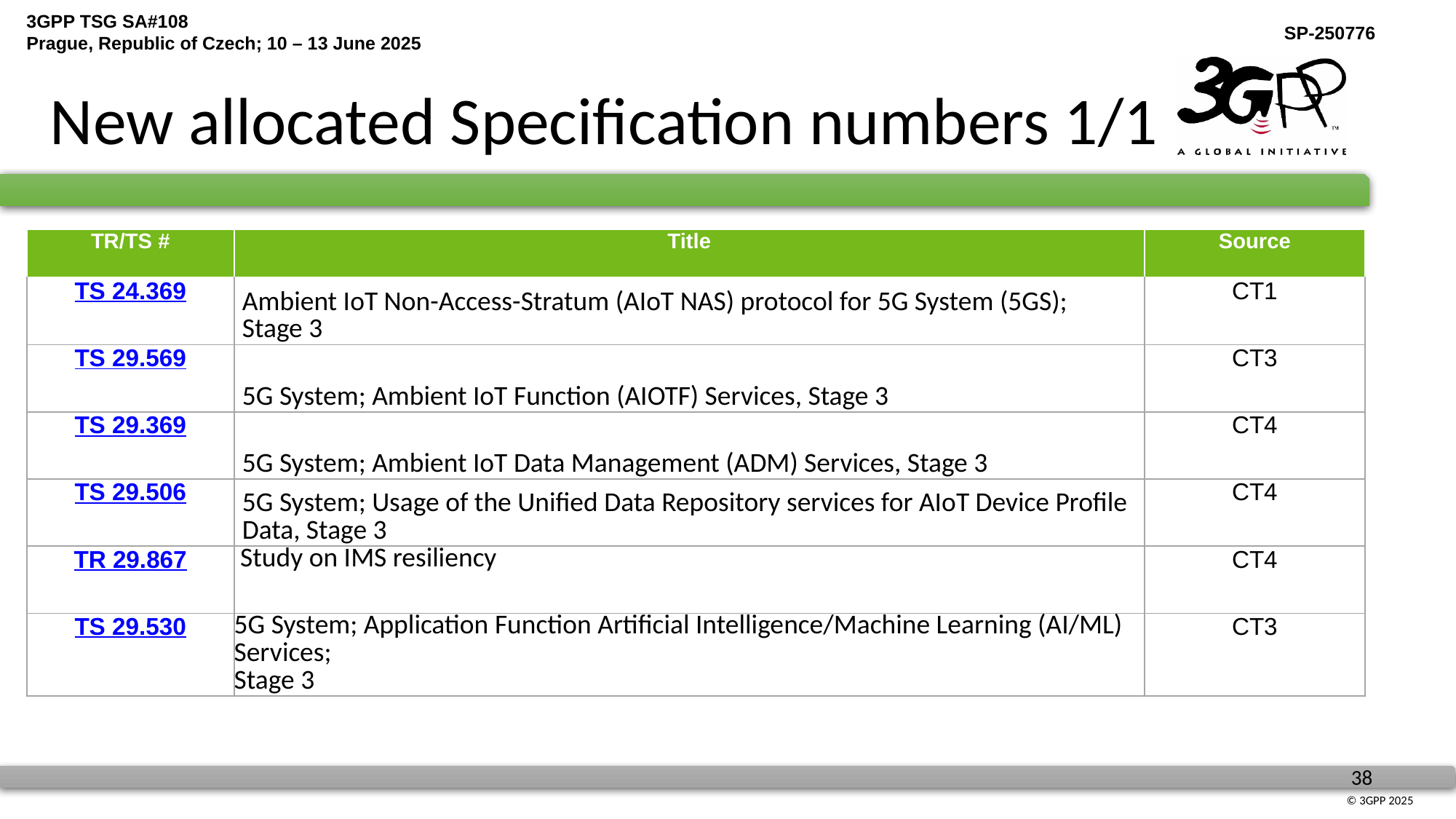

# New allocated Specification numbers 1/1
| TR/TS # | Title | Source |
| --- | --- | --- |
| TS 24.369 | Ambient IoT Non-Access-Stratum (AIoT NAS) protocol for 5G System (5GS); Stage 3 | CT1 |
| TS 29.569 | 5G System; Ambient IoT Function (AIOTF) Services, Stage 3 | CT3 |
| TS 29.369 | 5G System; Ambient IoT Data Management (ADM) Services, Stage 3 | CT4 |
| TS 29.506 | 5G System; Usage of the Unified Data Repository services for AIoT Device Profile Data, Stage 3 | CT4 |
| TR 29.867 | Study on IMS resiliency | CT4 |
| TS 29.530 | 5G System; Application Function Artificial Intelligence/Machine Learning (AI/ML) Services; Stage 3 | CT3 |